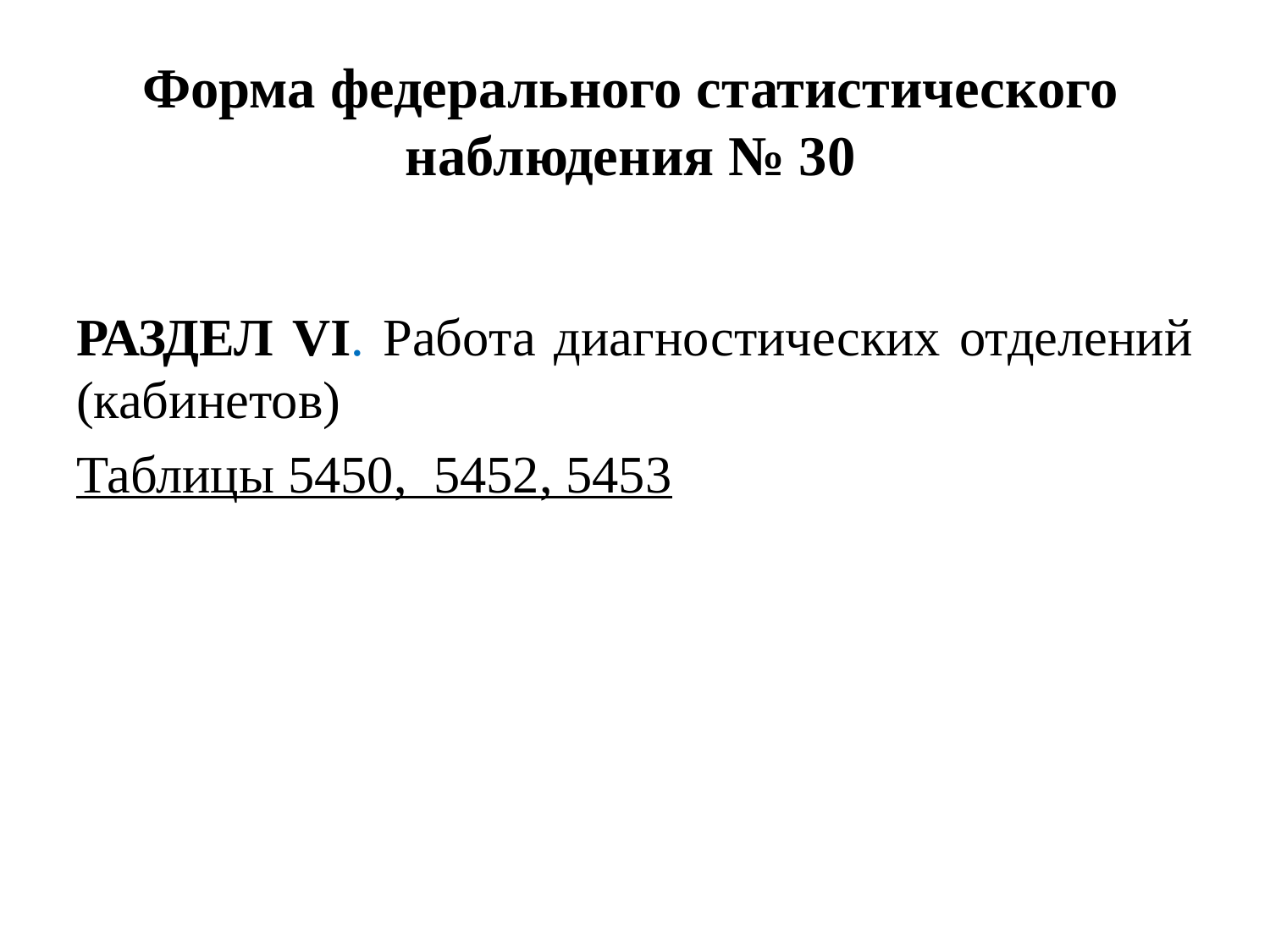

# Форма федерального статистического наблюдения № 30

РАЗДЕЛ VI. Работа диагностических отделений (кабинетов)
Таблицы 5450,  5452, 5453